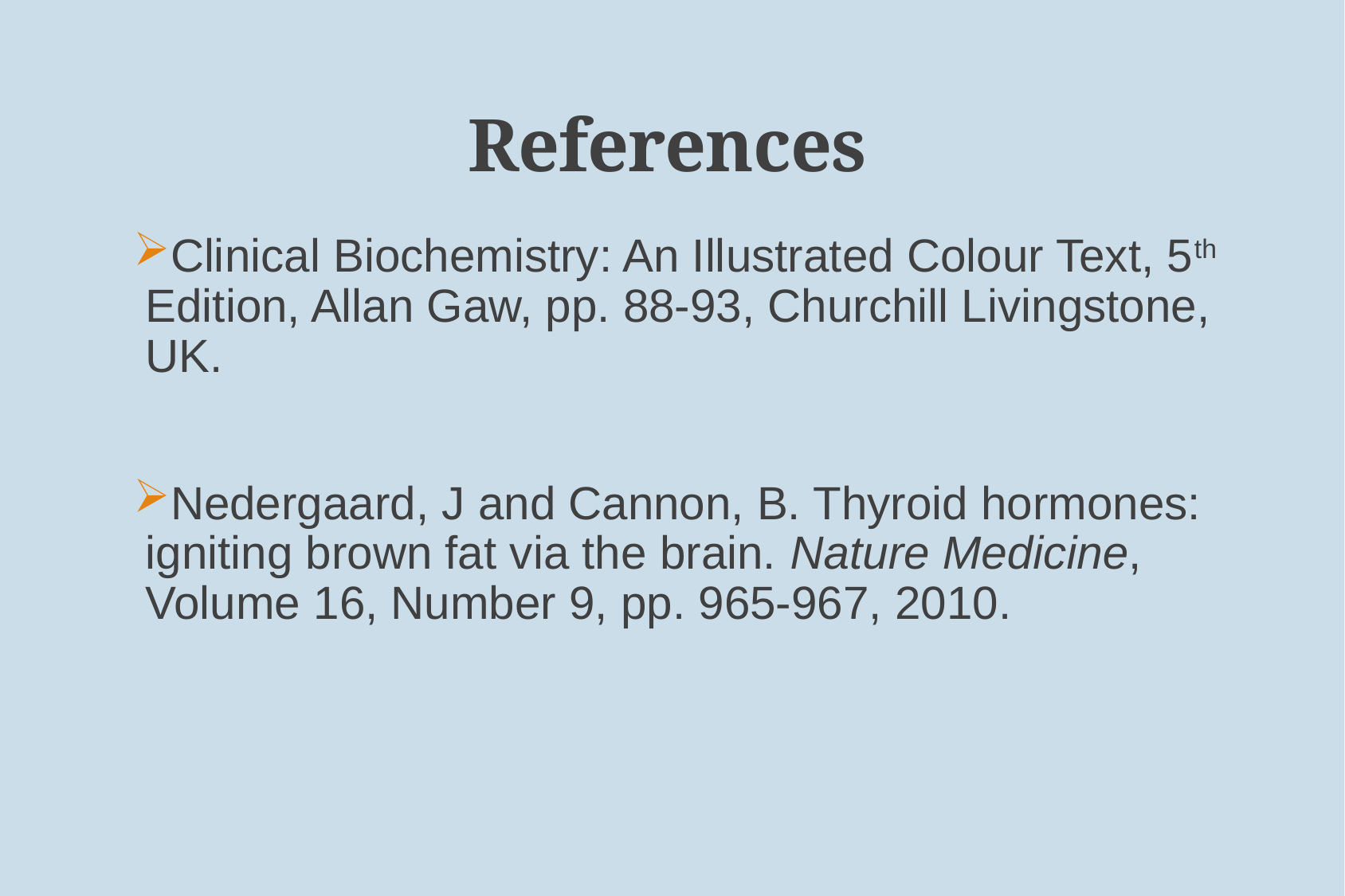

# References
Clinical Biochemistry: An Illustrated Colour Text, 5th Edition, Allan Gaw, pp. 88-93, Churchill Livingstone, UK.

Nedergaard, J and Cannon, B. Thyroid hormones: igniting brown fat via the brain. Nature Medicine, Volume 16, Number 9, pp. 965-967, 2010.